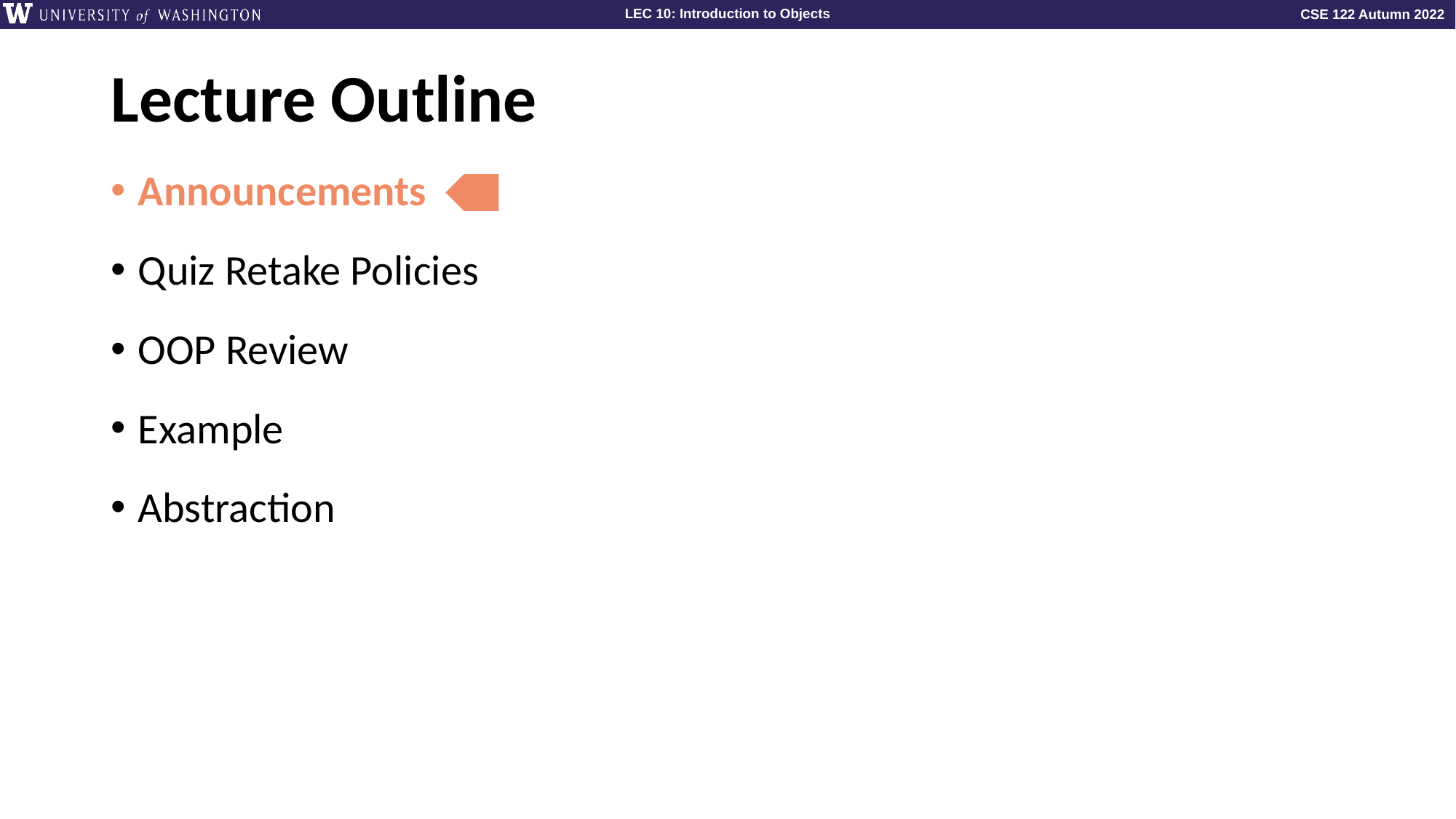

# Lecture Outline
Announcements
Quiz Retake Policies
OOP Review
Example
Abstraction